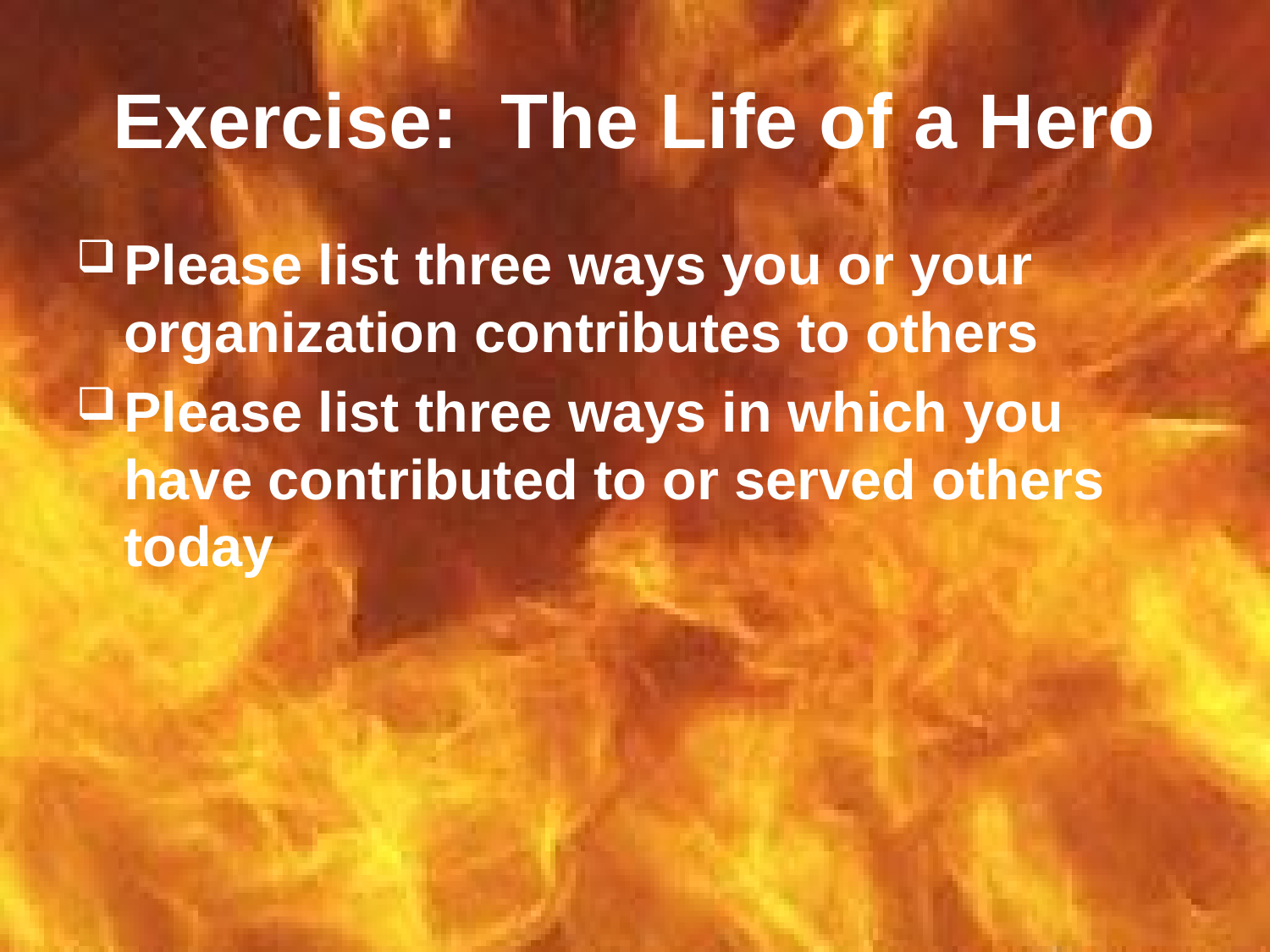

# Exercise:  The Life of a Hero
Please list three ways you or your organization contributes to others
Please list three ways in which you have contributed to or served others today